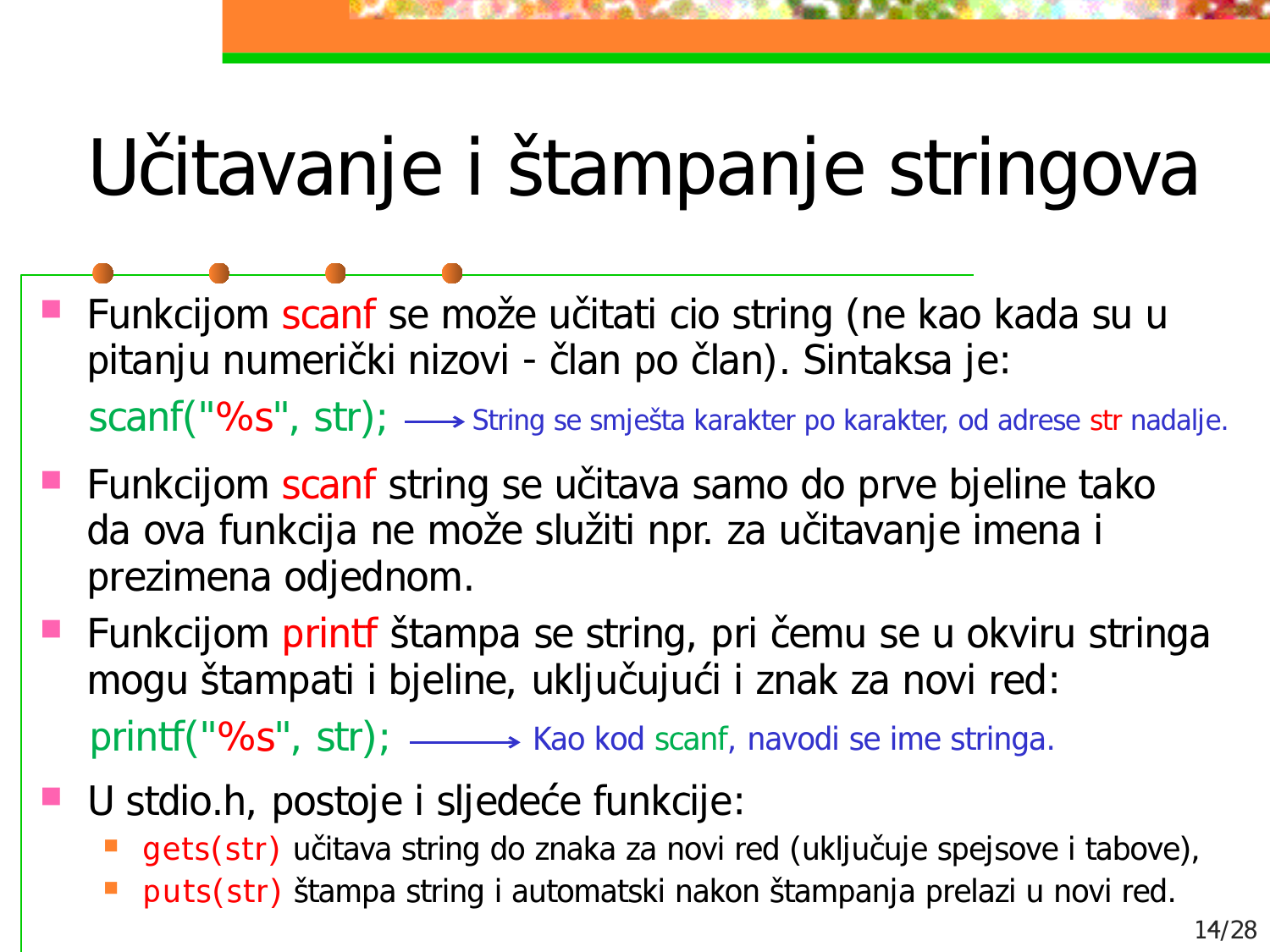

# Učitavanje i štampanje stringova
Funkcijom scanf se može učitati cio string (ne kao kada su u pitanju numerički nizovi - član po član). Sintaksa je:
scanf("%s", str);
Funkcijom scanf string se učitava samo do prve bjeline tako da ova funkcija ne može služiti npr. za učitavanje imena i prezimena odjednom.
Funkcijom printf štampa se string, pri čemu se u okviru stringa mogu štampati i bjeline, uključujući i znak za novi red:
printf("%s", str);
U stdio.h, postoje i sljedeće funkcije:
gets(str) učitava string do znaka za novi red (uključuje spejsove i tabove),
puts(str) štampa string i automatski nakon štampanja prelazi u novi red.

String se smješta karakter po karakter, od adrese str nadalje.
Kao kod scanf, navodi se ime stringa.
14/28